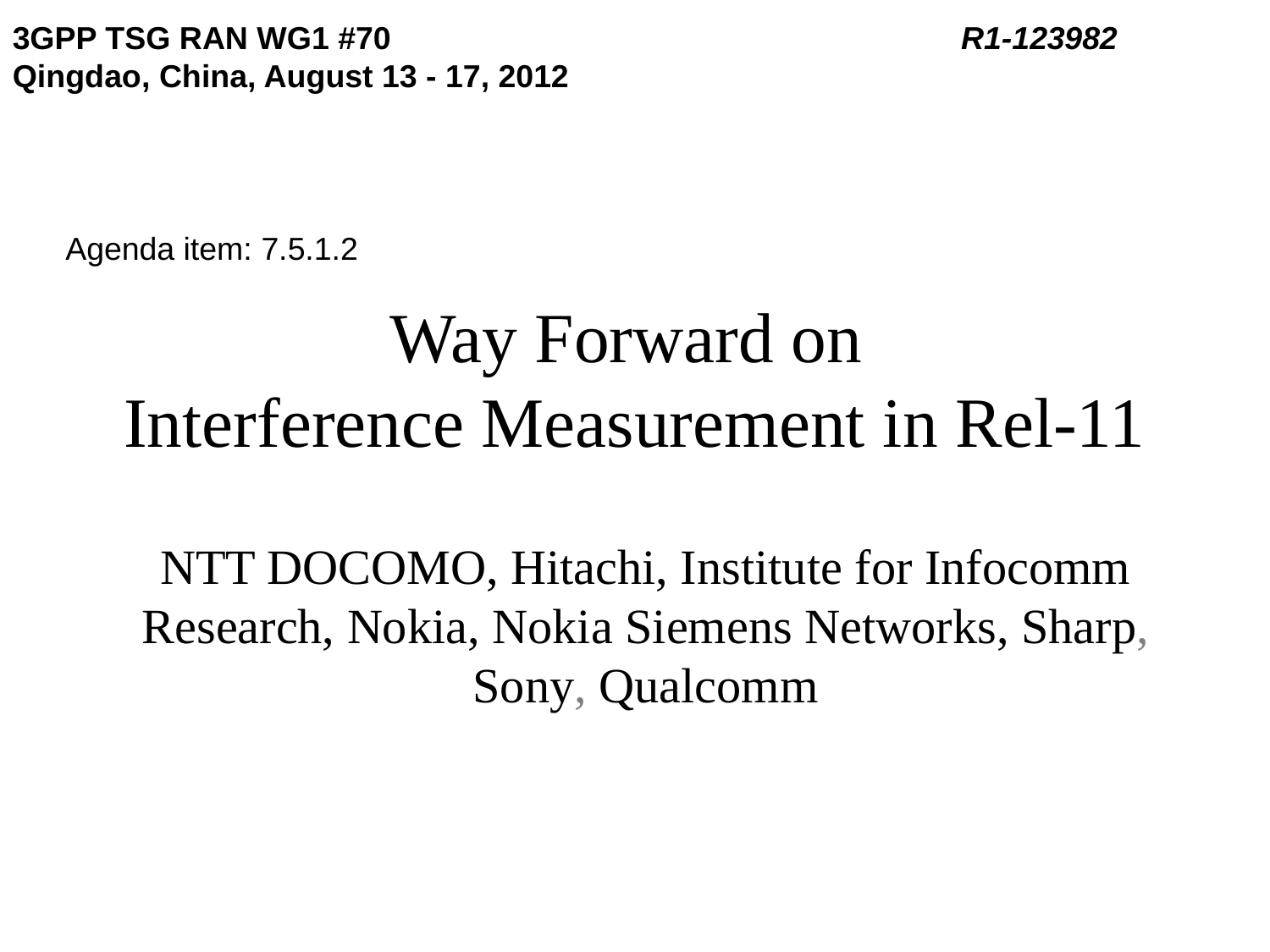

3GPP TSG RAN WG1 #70				                     R1-123982
Qingdao, China, August 13 - 17, 2012
Agenda item: 7.5.1.2
# Way Forward on Interference Measurement in Rel-11
NTT DOCOMO, Hitachi, Institute for Infocomm Research, Nokia, Nokia Siemens Networks, Sharp, Sony, Qualcomm